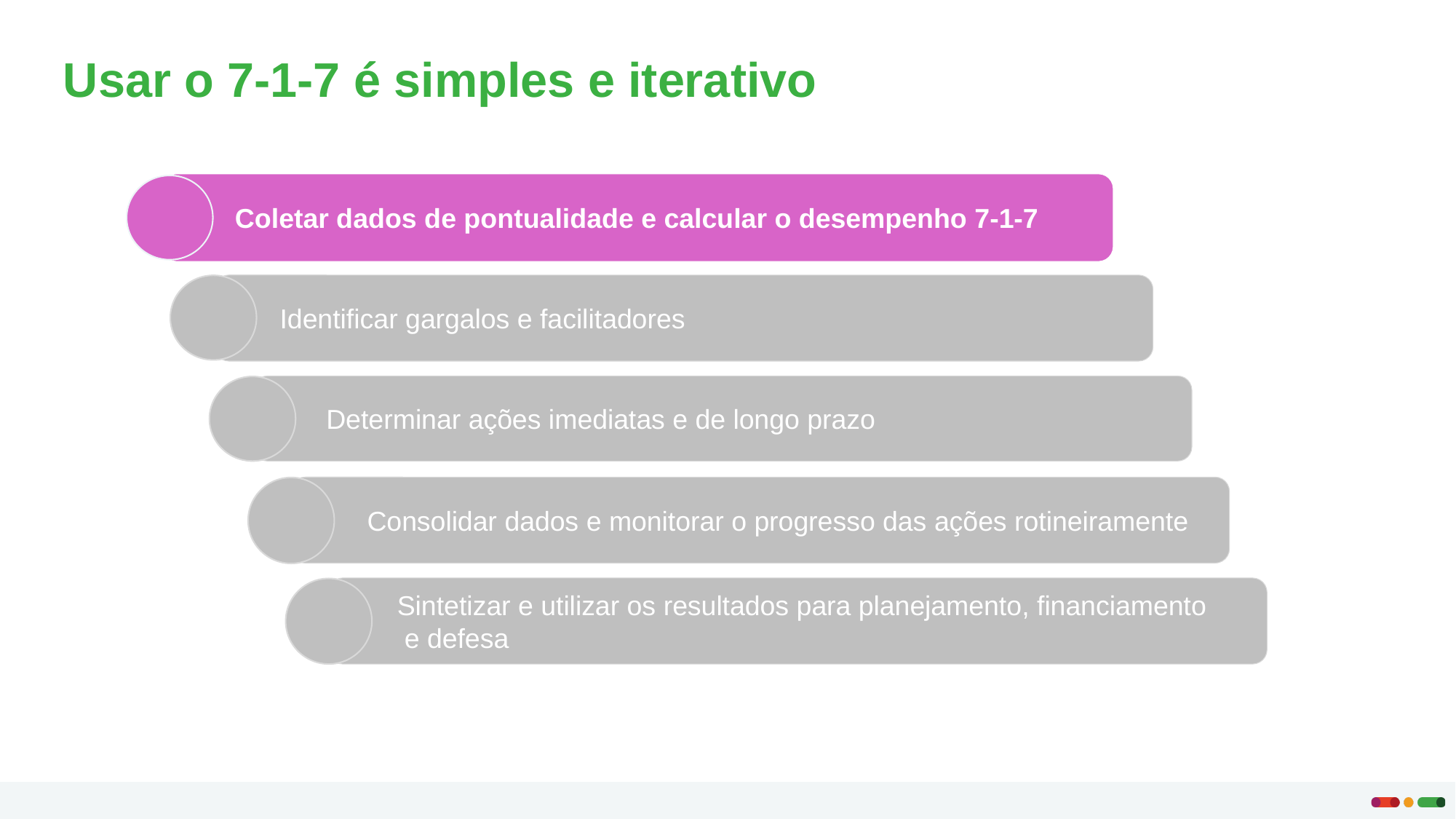

# Usar o 7-1-7 é simples e iterativo
     Coletar dados de pontualidade e calcular o desempenho 7-1-7

    Identificar gargalos e facilitadores

     Determinar ações imediatas e de longo prazo

        Consolidar dados e monitorar o progresso das ações rotineiramente

       Sintetizar e utilizar os resultados para planejamento, financiamento
        e defesa